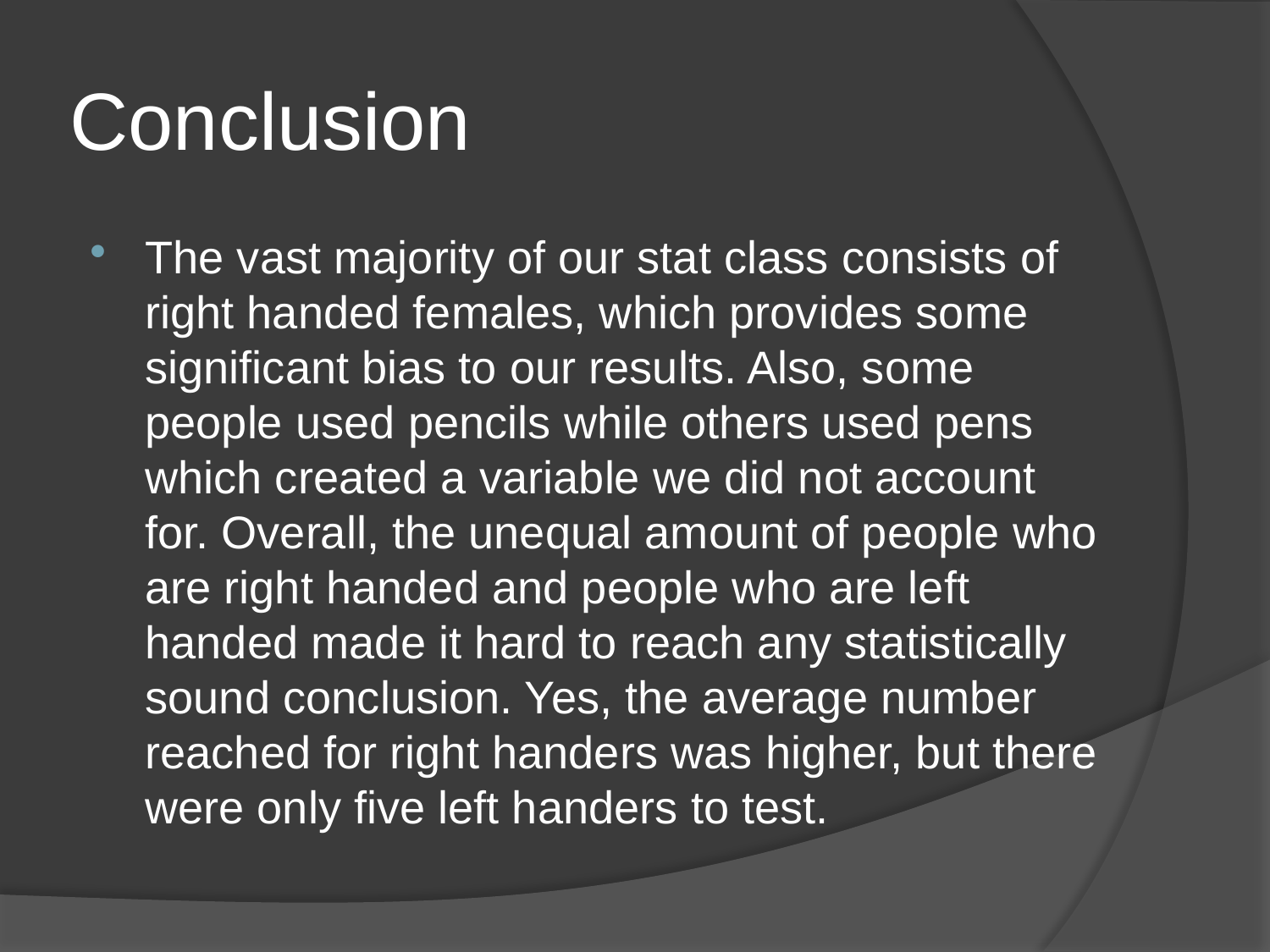

# Conclusion
The vast majority of our stat class consists of right handed females, which provides some significant bias to our results. Also, some people used pencils while others used pens which created a variable we did not account for. Overall, the unequal amount of people who are right handed and people who are left handed made it hard to reach any statistically sound conclusion. Yes, the average number reached for right handers was higher, but there were only five left handers to test.